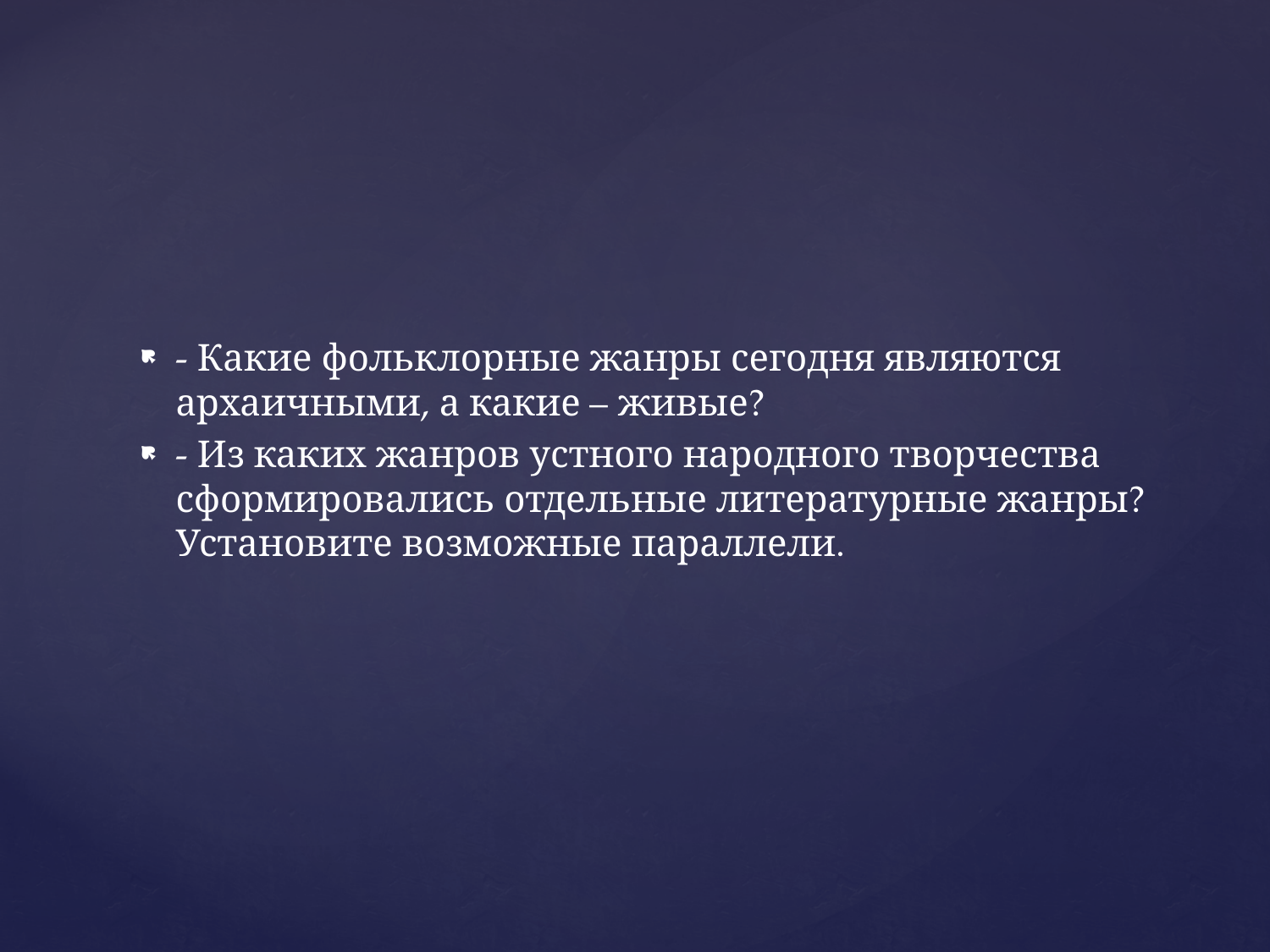

- Какие фольклорные жанры сегодня являются архаичными, а какие – живые?
- Из каких жанров устного народного творчества сформировались отдельные литературные жанры? Установите возможные параллели.

#